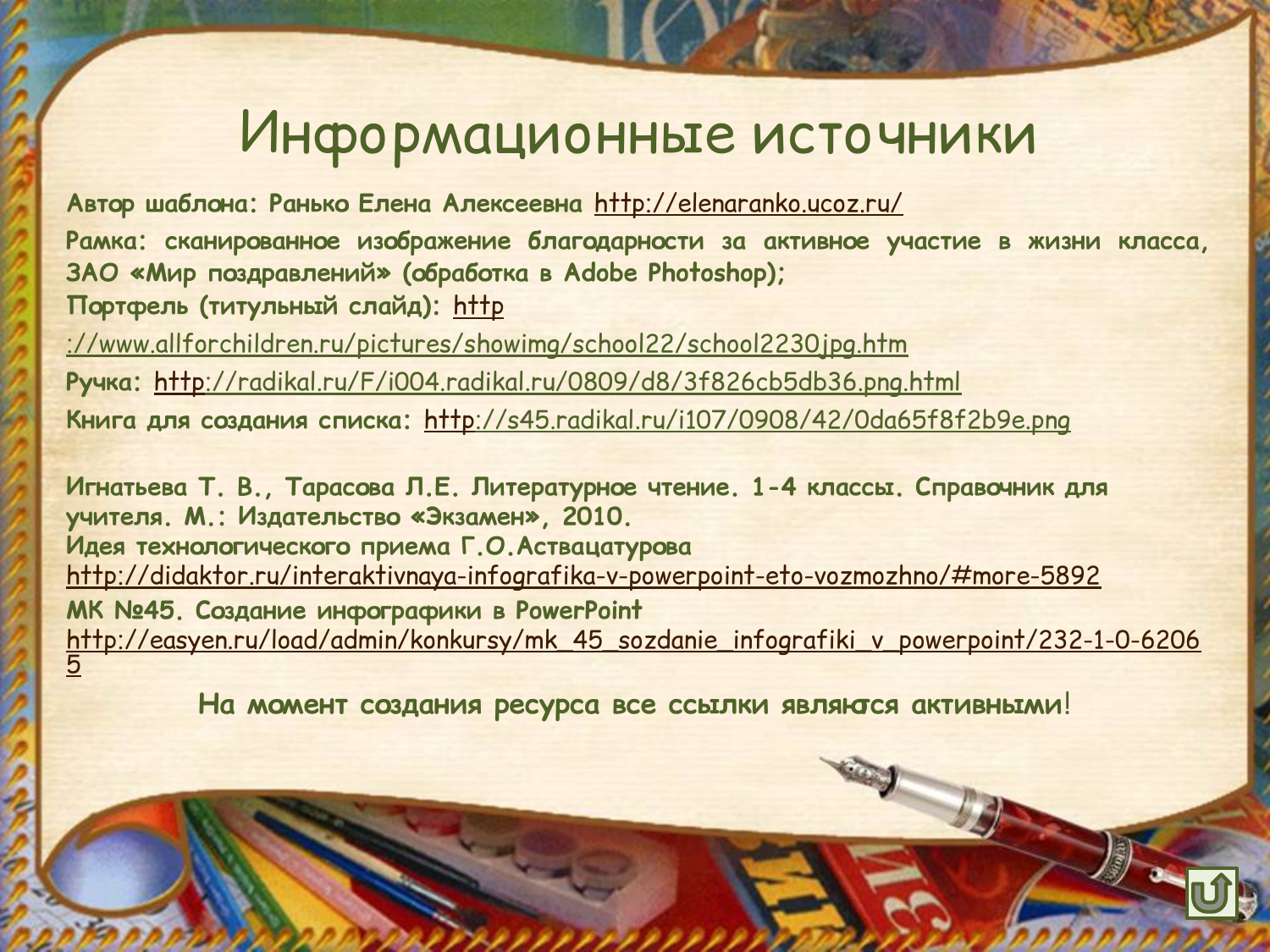

Информационные источники

Автор шаблона: Ранько Елена Алексеевна http://elenaranko.ucoz.ru/
Рамка: сканированное изображение благодарности за активное участие в жизни класса, ЗАО «Мир поздравлений» (обработка в Adobe Photoshop);
Портфель (титульный слайд): http://www.allforchildren.ru/pictures/showimg/school22/school2230jpg.htm
Ручка: http://radikal.ru/F/i004.radikal.ru/0809/d8/3f826cb5db36.png.html
Книга для создания списка: http://s45.radikal.ru/i107/0908/42/0da65f8f2b9e.png

Игнатьева Т. В., Тарасова Л.Е. Литературное чтение. 1-4 классы. Справочник для учителя. М.: Издательство «Экзамен», 2010.
Идея технологического приема Г.О.Аствацатурова http://didaktor.ru/interaktivnaya-infografika-v-powerpoint-eto-vozmozhno/#more-5892
МК №45. Создание инфографики в PowerPoint
http://easyen.ru/load/admin/konkursy/mk_45_sozdanie_infografiki_v_powerpoint/232-1-0-62065

На момент создания ресурса все ссылки являются активными!